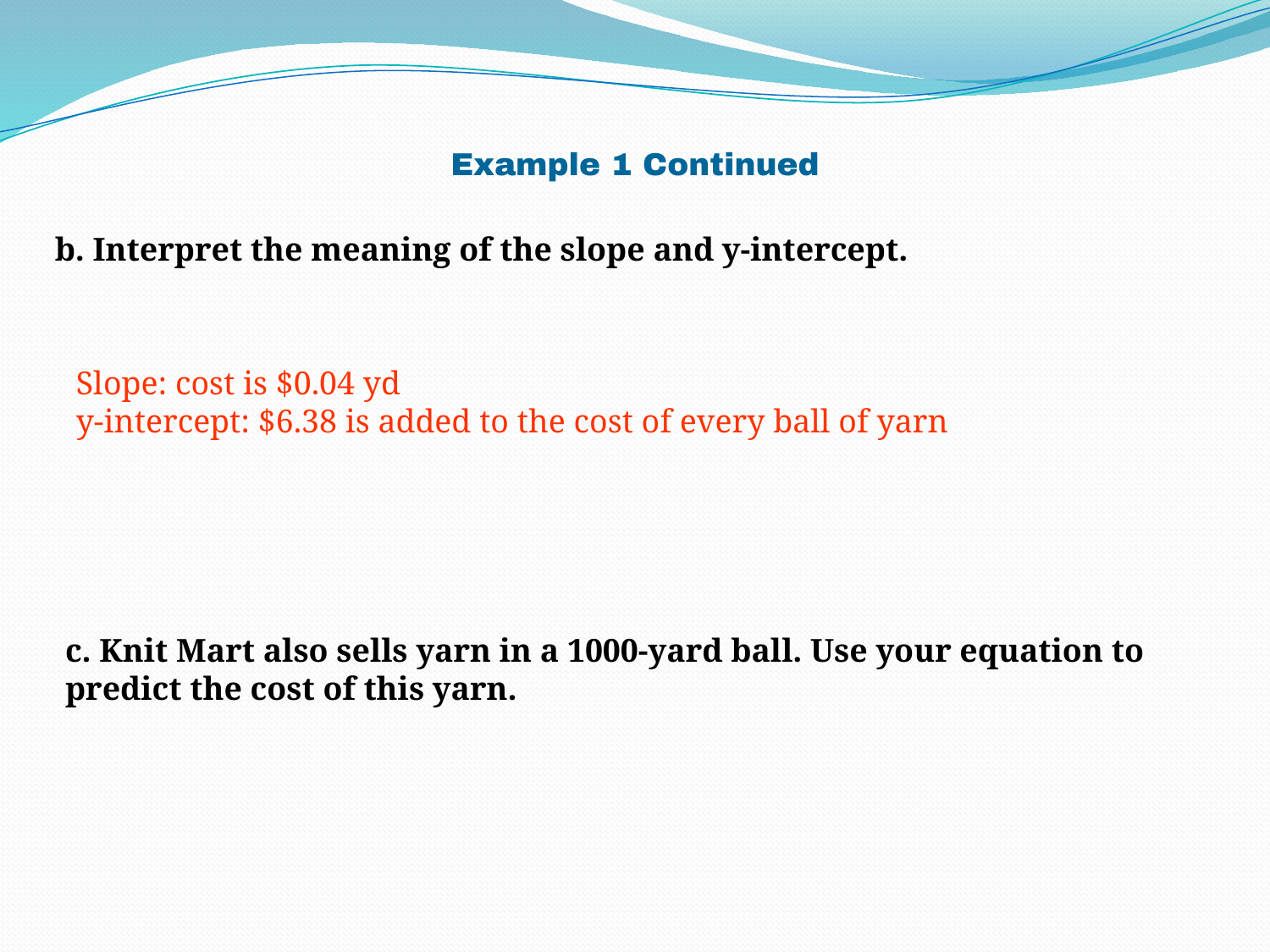

Example 1 Continued
b. Interpret the meaning of the slope and y-intercept.
Slope: cost is $0.04 yd
y-intercept: $6.38 is added to the cost of every ball of yarn
c. Knit Mart also sells yarn in a 1000-yard ball. Use your equation to predict the cost of this yarn.